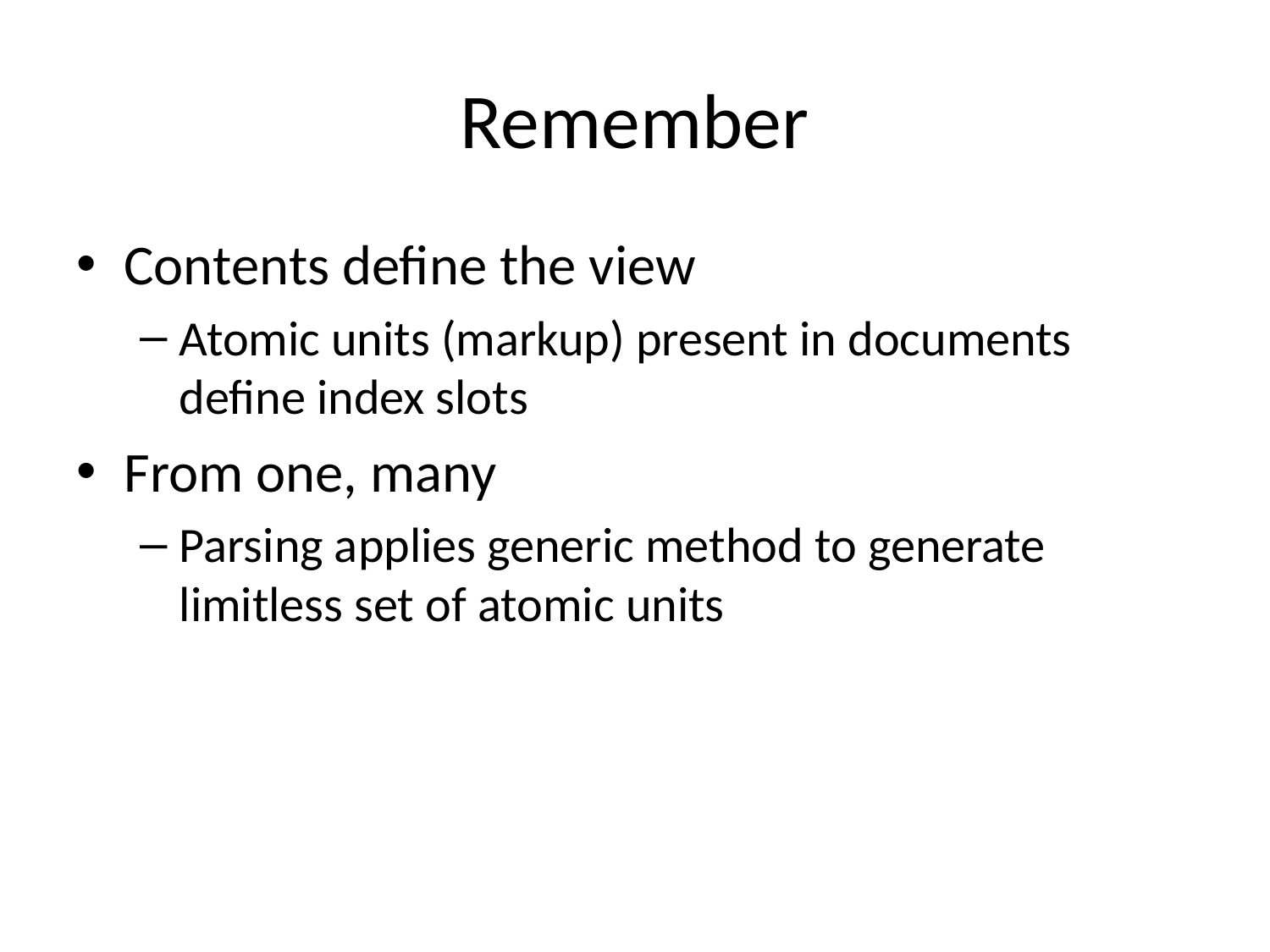

# Remember
Contents define the view
Atomic units (markup) present in documents define index slots
From one, many
Parsing applies generic method to generate limitless set of atomic units